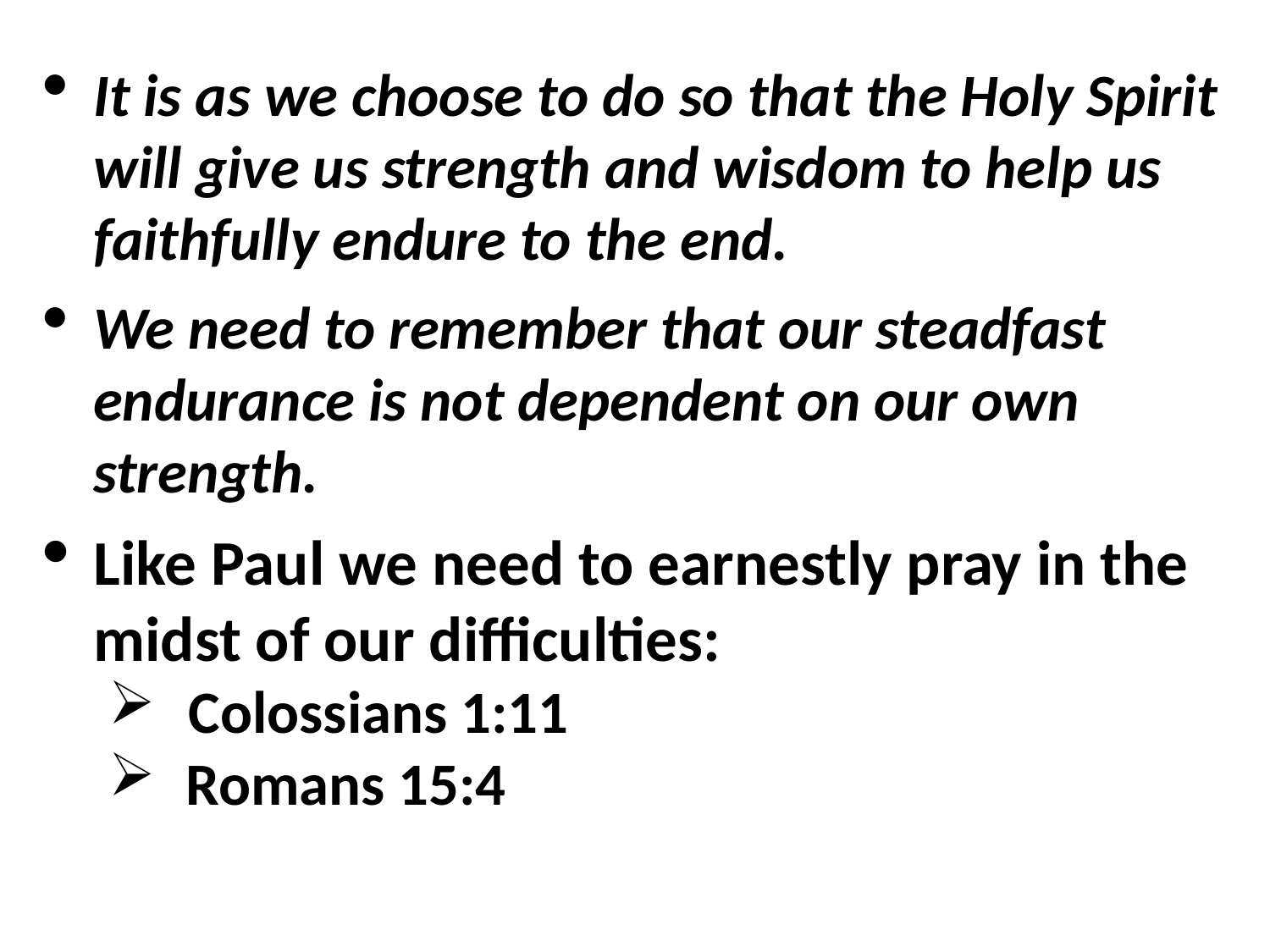

It is as we choose to do so that the Holy Spirit will give us strength and wisdom to help us faithfully endure to the end.

We need to remember that our steadfast endurance is not dependent on our own strength.

Like Paul we need to earnestly pray in the midst of our difficulties:
Colossians 1:11
 Romans 15:4